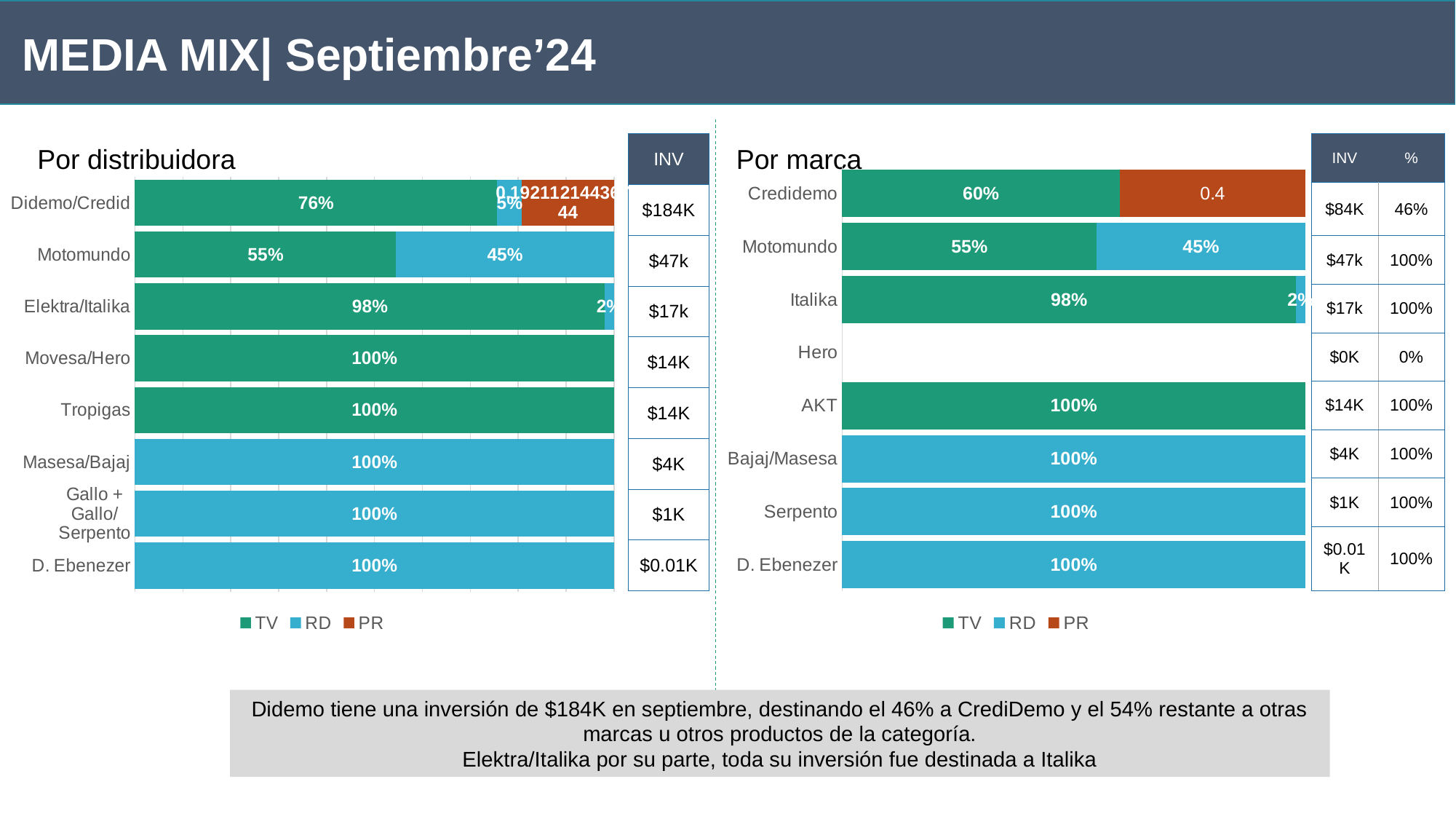

MEDIA MIX| Septiembre’24
| INV |
| --- |
| $184K |
| $47k |
| $17k |
| $14K |
| $14K |
| $4K |
| $1K |
| $0.01K |
| INV | % |
| --- | --- |
| $84K | 46% |
| $47k | 100% |
| $17k | 100% |
| $0K | 0% |
| $14K | 100% |
| $4K | 100% |
| $1K | 100% |
| $0.01K | 100% |
Por distribuidora
Por marca

### Chart

| Category | TV | RD | PR |
|---|---|---|---|
| Credidemo | 0.6 | None | 0.4 |
| Motomundo | 0.55 | 0.45 | None |
| Italika | 0.98 | 0.02 | None |
| Hero | None | None | None |
| AKT | 1.0 | None | None |
| Bajaj/Masesa | None | 1.0 | None |
| Serpento | None | 1.0 | None |
| D. Ebenezer | None | 1.0 | None |

### Chart

| Category | TV | RD | PR |
|---|---|---|---|
| Didemo/Credid | 0.7560395072630527 | 0.05184834836920318 | 0.19211214436774424 |
| Motomundo | 0.5451486254341826 | 0.4548513745658173 | None |
| Elektra/Italika | 0.9806670898586592 | 0.019332910141340767 | None |
| Movesa/Hero | 1.0 | None | None |
| Tropigas | 1.0 | None | None |
| Masesa/Bajaj | None | 1.0 | None |
| Gallo + Gallo/Serpento | None | 1.0 | None |
| D. Ebenezer | None | 1.0 | None |
Didemo tiene una inversión de $184K en septiembre, destinando el 46% a CrediDemo y el 54% restante a otras marcas u otros productos de la categoría.
Elektra/Italika por su parte, toda su inversión fue destinada a Italika